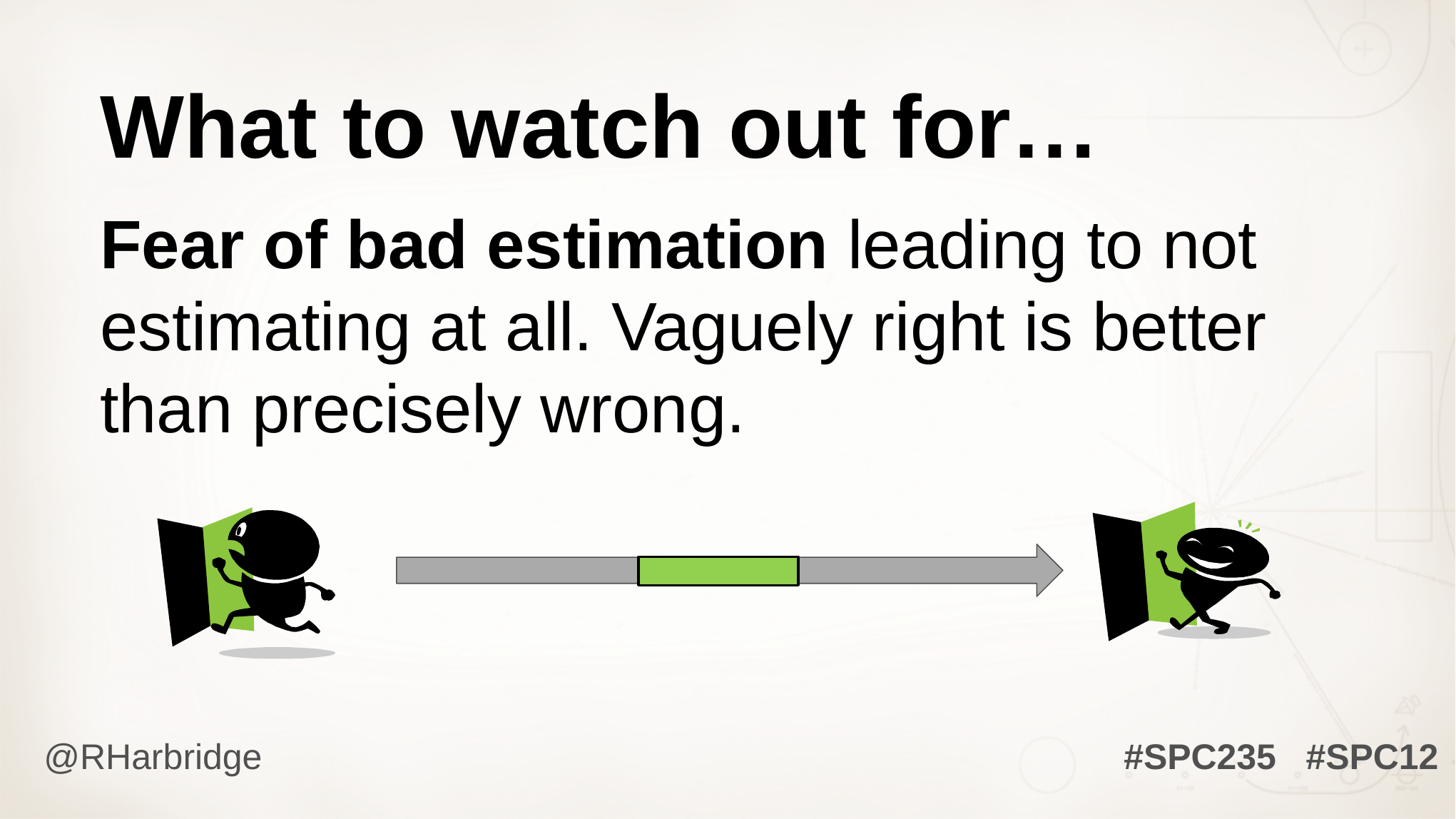

What to watch out for…
Fear of bad estimation leading to not estimating at all. Vaguely right is better than precisely wrong.